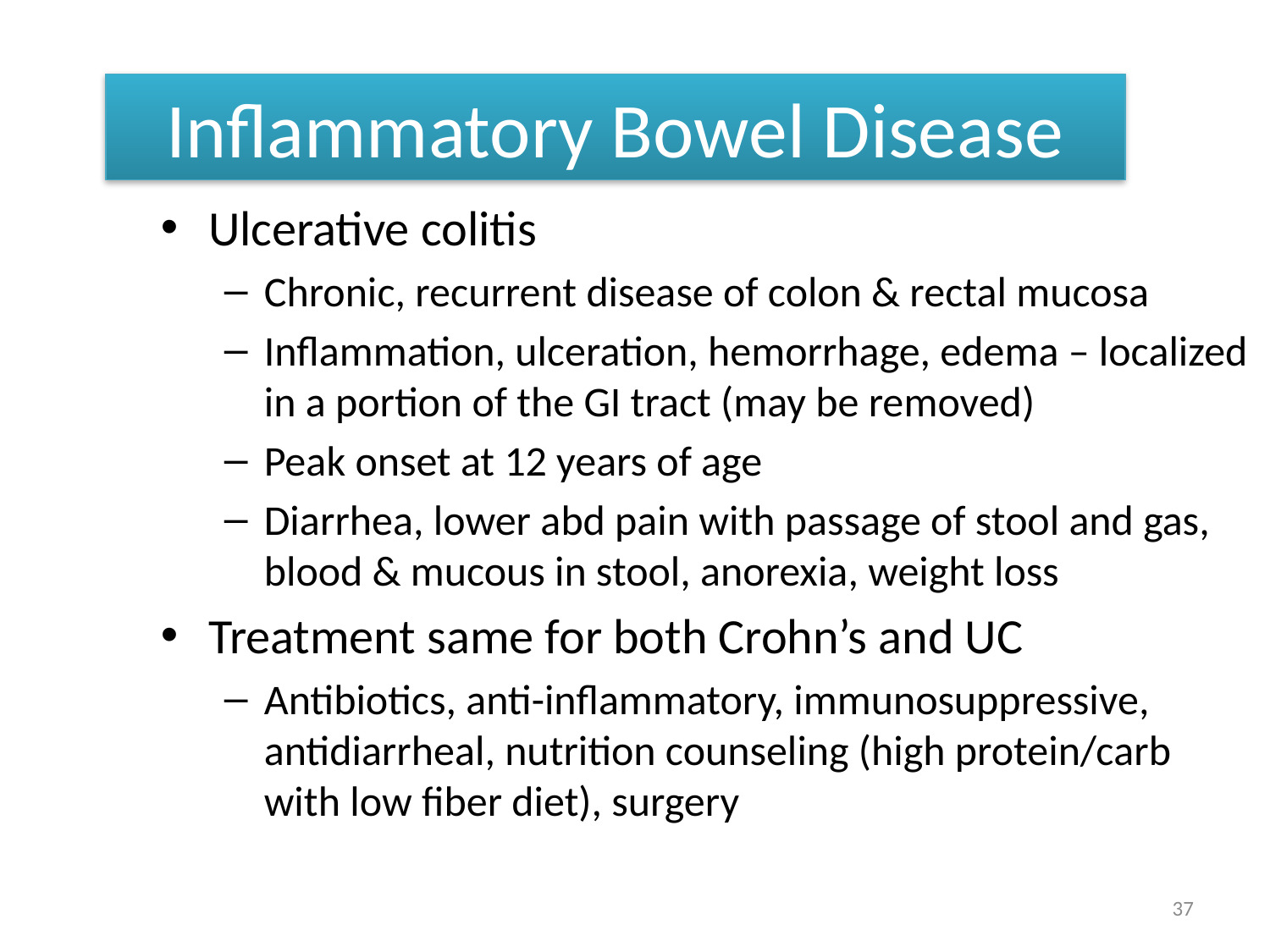

# Inflammatory Bowel Disease
Ulcerative colitis
Chronic, recurrent disease of colon & rectal mucosa
Inflammation, ulceration, hemorrhage, edema – localized in a portion of the GI tract (may be removed)
Peak onset at 12 years of age
Diarrhea, lower abd pain with passage of stool and gas, blood & mucous in stool, anorexia, weight loss
Treatment same for both Crohn’s and UC
Antibiotics, anti-inflammatory, immunosuppressive, antidiarrheal, nutrition counseling (high protein/carb with low fiber diet), surgery
37